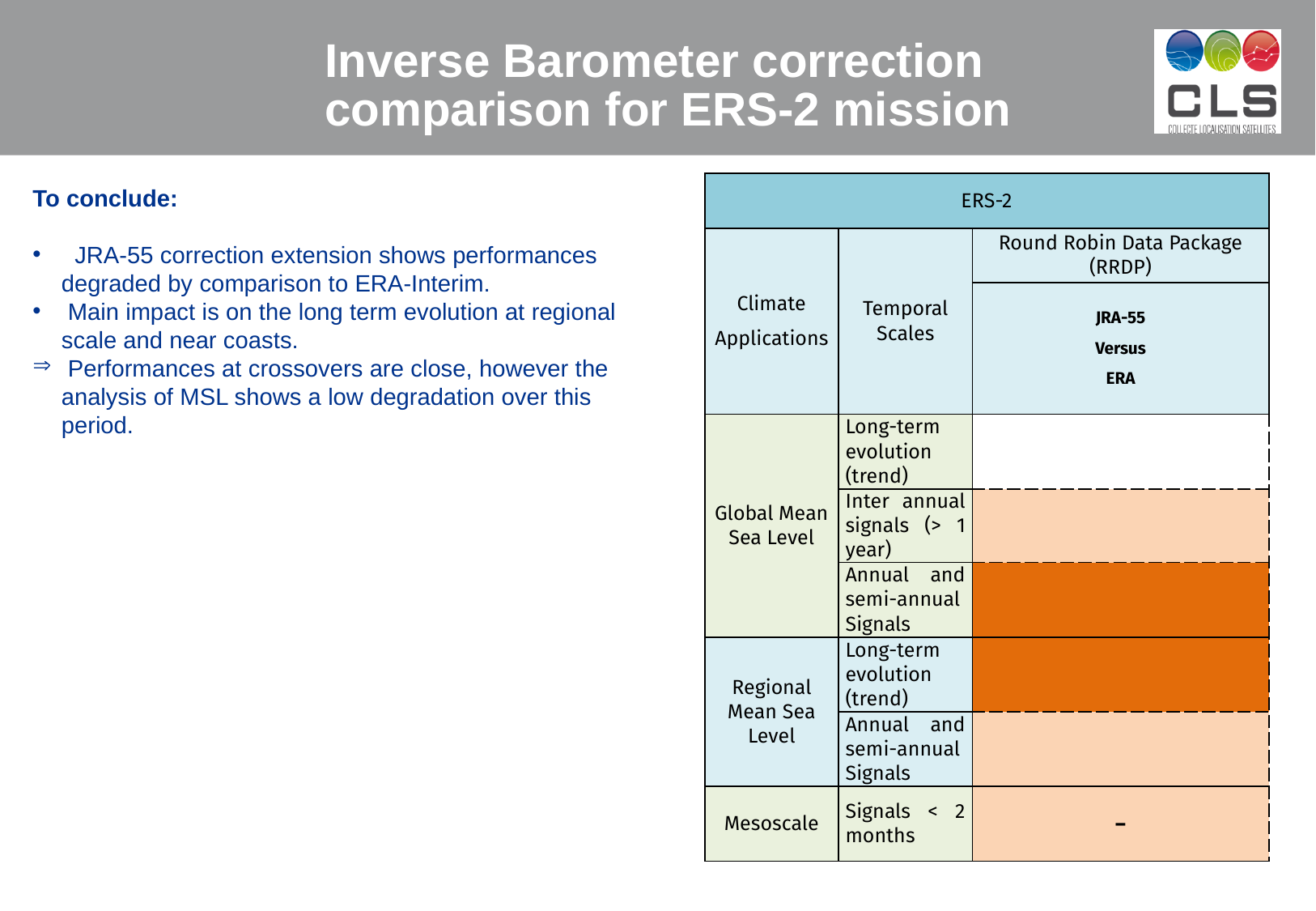

Inverse Barometer correction comparison for ERS-2 mission
| ERS-2 |  |  |
| --- | --- | --- |
| Climate Applications | Temporal Scales | Round Robin Data Package (RRDP) |
|  |  | JRA-55 Versus ERA |
| Global Mean Sea Level | Long-term evolution (trend) |  |
|  | Inter annual signals (> 1 year) |  |
|  | Annual and semi-annual Signals |  |
| Regional Mean Sea Level | Long-term evolution (trend) |  |
|  | Annual and semi-annual Signals |  |
| Mesoscale | Signals < 2 months | - |
To conclude:

  JRA-55 correction extension shows performances degraded by comparison to ERA-Interim.
 Main impact is on the long term evolution at regional scale and near coasts.
 Performances at crossovers are close, however the analysis of MSL shows a low degradation over this period.